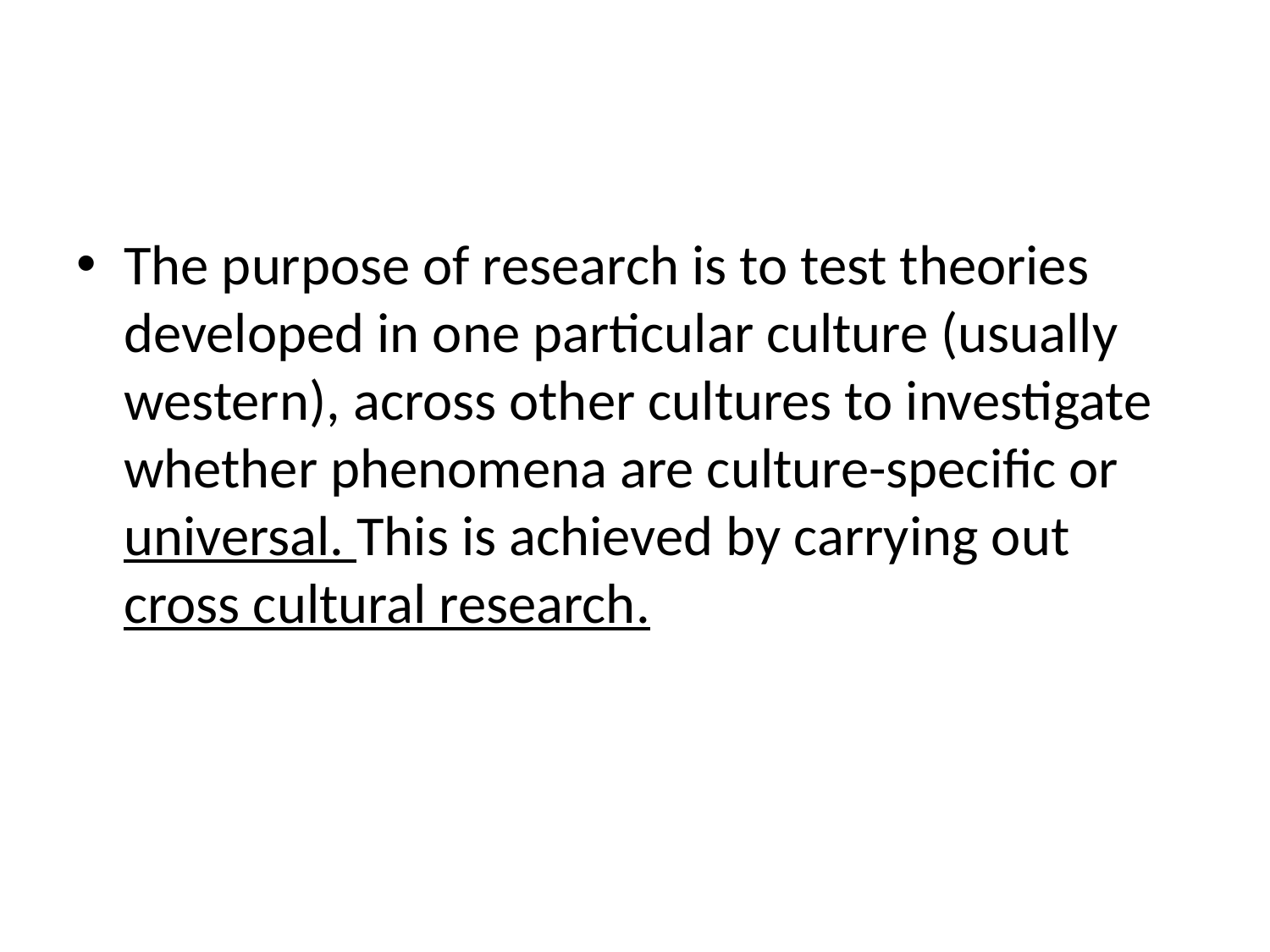

#
The purpose of research is to test theories developed in one particular culture (usually western), across other cultures to investigate whether phenomena are culture-specific or universal. This is achieved by carrying out cross cultural research.